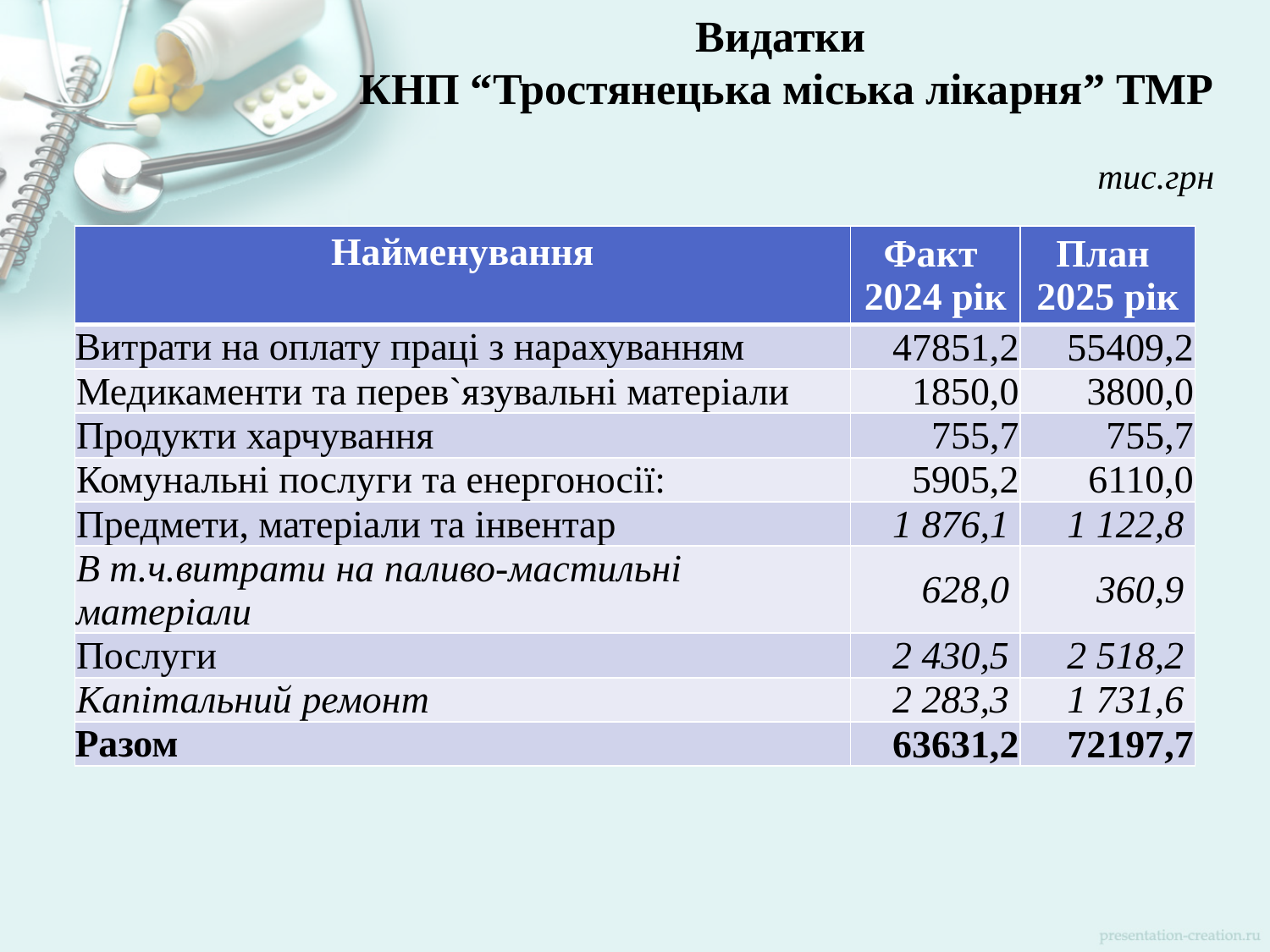

# Видатки КНП “Тростянецька міська лікарня” ТМР
тис.грн
| Найменування | Факт 2024 рік | План 2025 рік |
| --- | --- | --- |
| Витрати на оплату праці з нарахуванням | 47851,2 | 55409,2 |
| Медикаменти та перев`язувальні матеріали | 1850,0 | 3800,0 |
| Продукти харчування | 755,7 | 755,7 |
| Комунальні послуги та енергоносії: | 5905,2 | 6110,0 |
| Предмети, матеріали та інвентар | 1 876,1 | 1 122,8 |
| В т.ч.витрати на паливо-мастильні матеріали | 628,0 | 360,9 |
| Послуги | 2 430,5 | 2 518,2 |
| Капітальний ремонт | 2 283,3 | 1 731,6 |
| Разом | 63631,2 | 72197,7 |